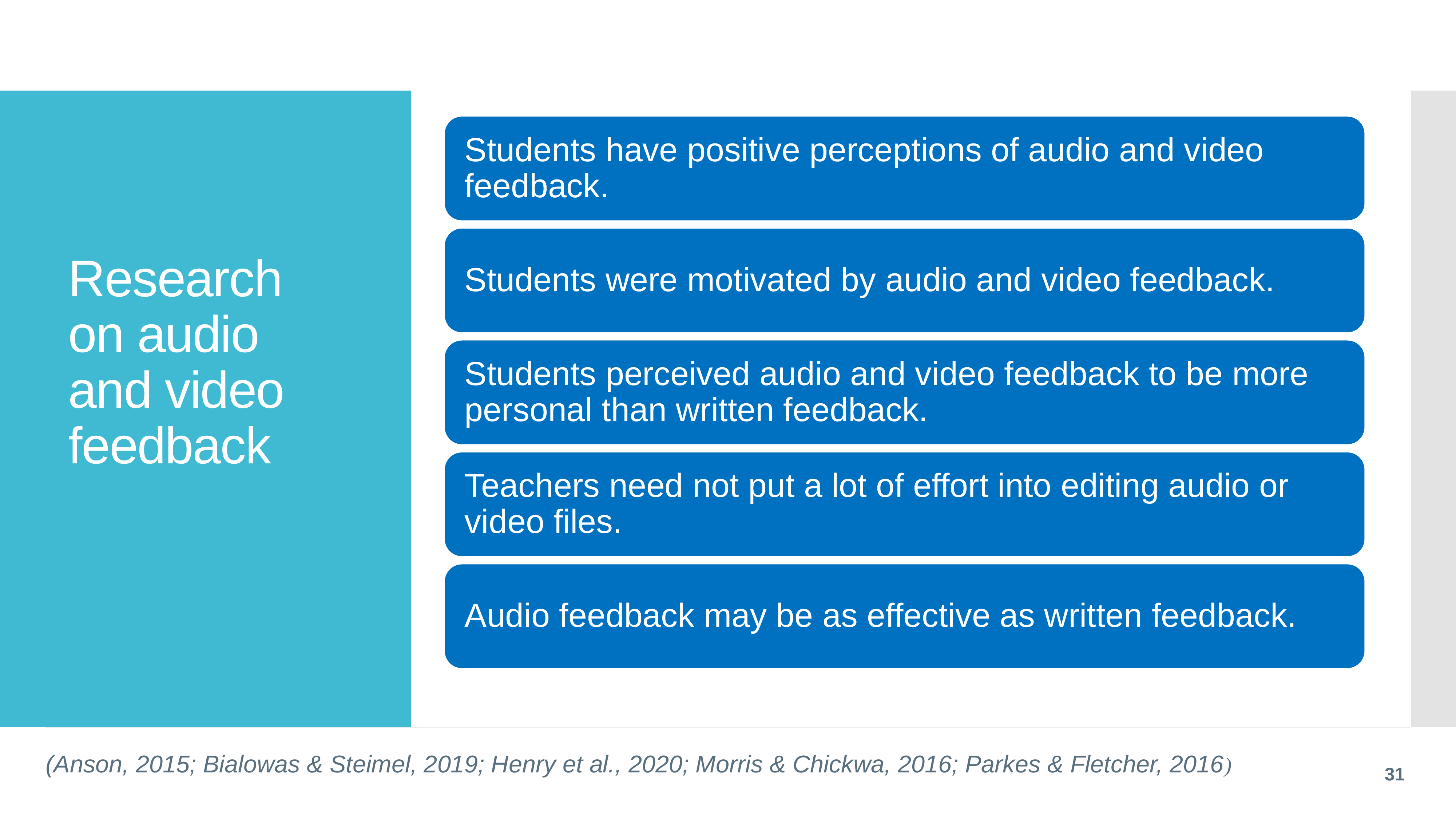

Students have positive perceptions of audio and video feedback.
Students were motivated by audio and video feedback.
Students perceived audio and video feedback to be more personal than written feedback.
Teachers need not put a lot of effort into editing audio or video files.
Audio feedback may be as effective as written feedback.
# Research on audio and video feedback
(Anson, 2015; Bialowas & Steimel, 2019; Henry et al., 2020; Morris & Chickwa, 2016; Parkes & Fletcher, 2016)
31